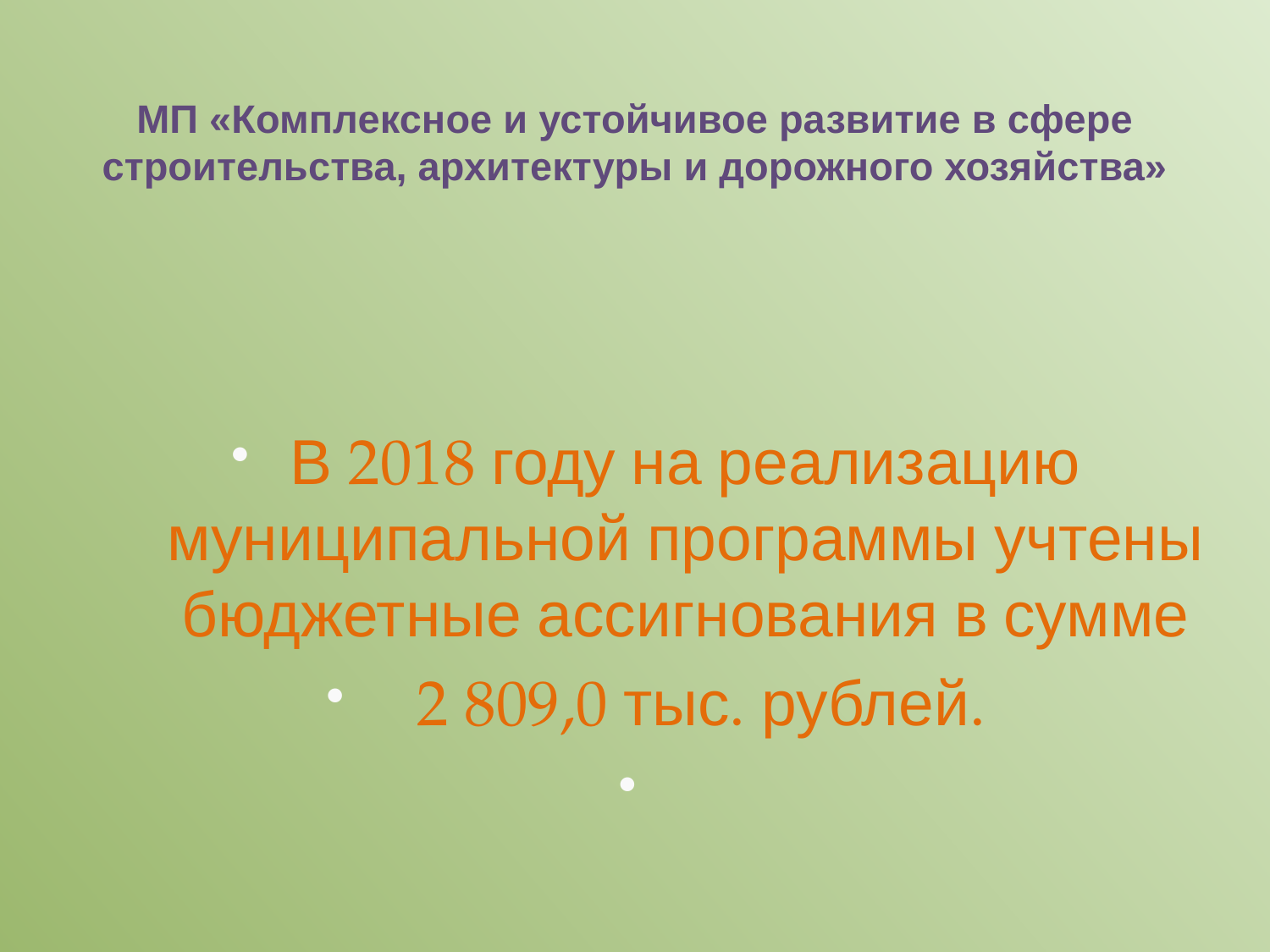

# МП «Комплексное и устойчивое развитие в сфере строительства, архитектуры и дорожного хозяйства»

В 2018 году на реализацию муниципальной программы учтены бюджетные ассигнования в сумме
  2 809,0 тыс. рублей.